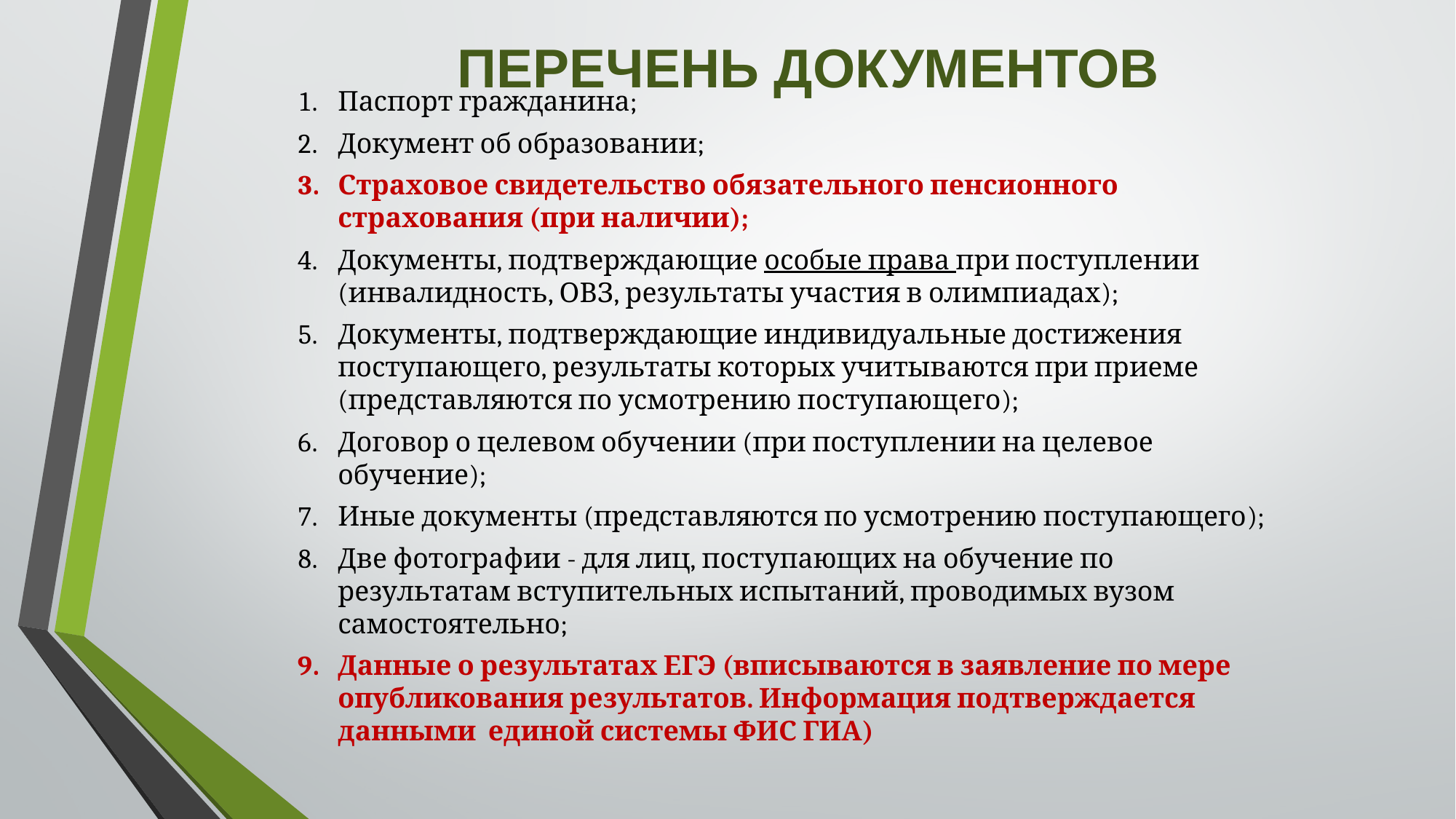

ПЕРЕЧЕНЬ ДОКУМЕНТОВ

Паспорт гражданина;
Документ об образовании;
Страховое свидетельство обязательного пенсионного страхования (при наличии);
Документы, подтверждающие особые права при поступлении (инвалидность, ОВЗ, результаты участия в олимпиадах);
Документы, подтверждающие индивидуальные достижения поступающего, результаты которых учитываются при приеме (представляются по усмотрению поступающего);
Договор о целевом обучении (при поступлении на целевое обучение);
Иные документы (представляются по усмотрению поступающего);
Две фотографии - для лиц, поступающих на обучение по результатам вступительных испытаний, проводимых вузом самостоятельно;
Данные о результатах ЕГЭ (вписываются в заявление по мере опубликования результатов. Информация подтверждается данными  единой системы ФИС ГИА)